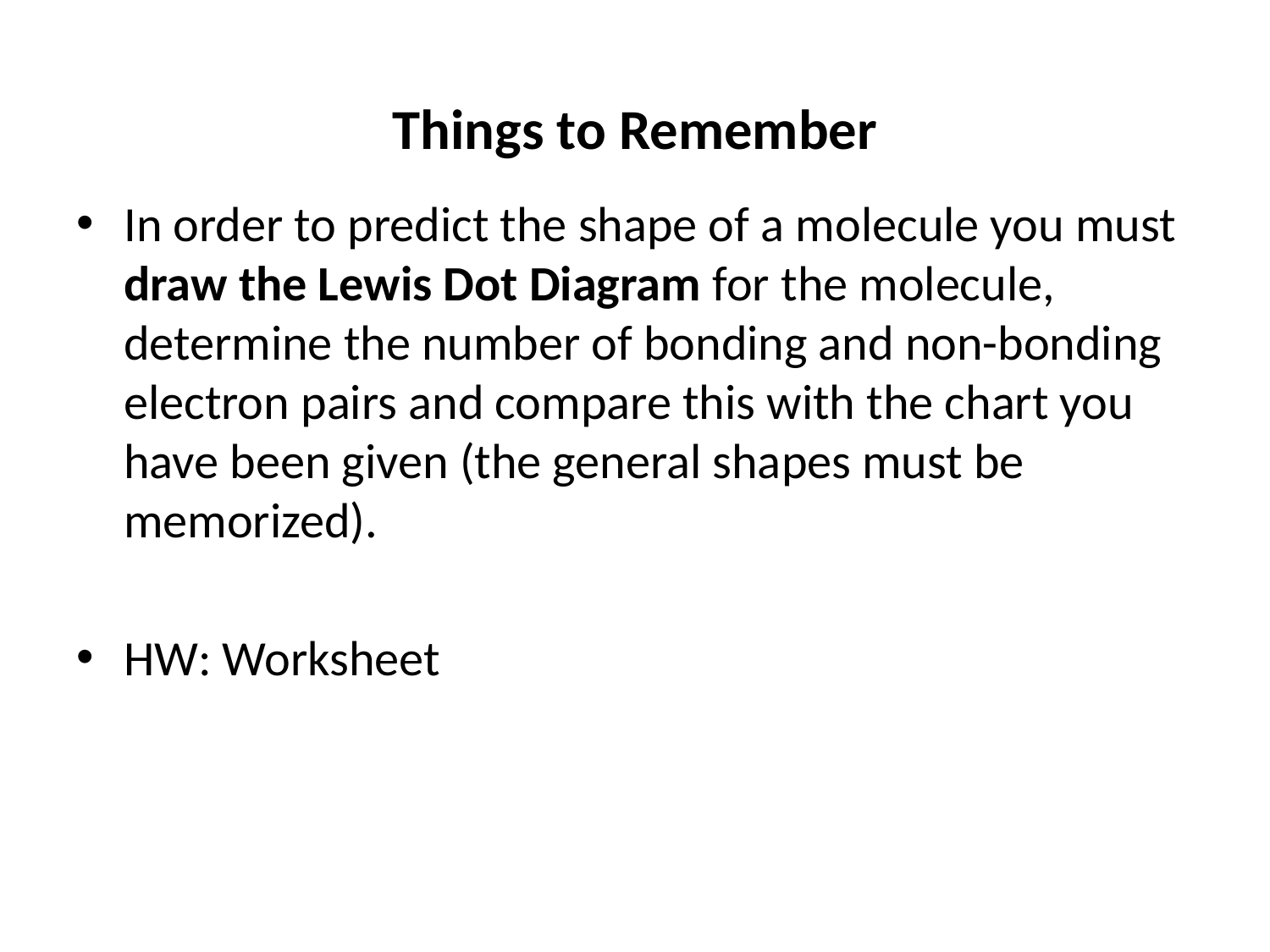

# Things to Remember
In order to predict the shape of a molecule you must draw the Lewis Dot Diagram for the molecule, determine the number of bonding and non-bonding electron pairs and compare this with the chart you have been given (the general shapes must be memorized).

HW: Worksheet